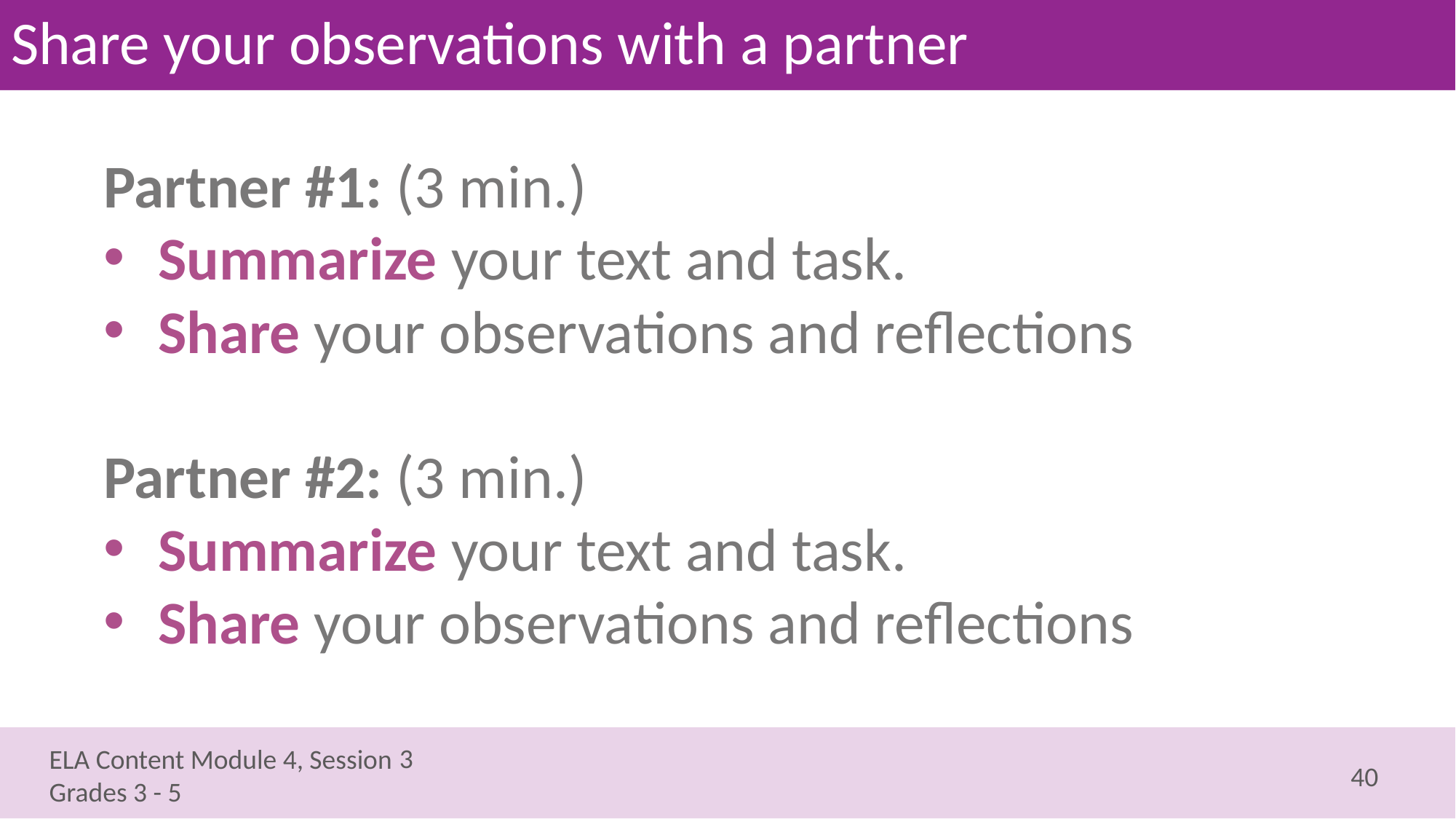

# Share your observations with a partner
Partner #1: (3 min.)
Summarize your text and task.
Share your observations and reflections

Partner #2: (3 min.)
Summarize your text and task.
Share your observations and reflections
3
40